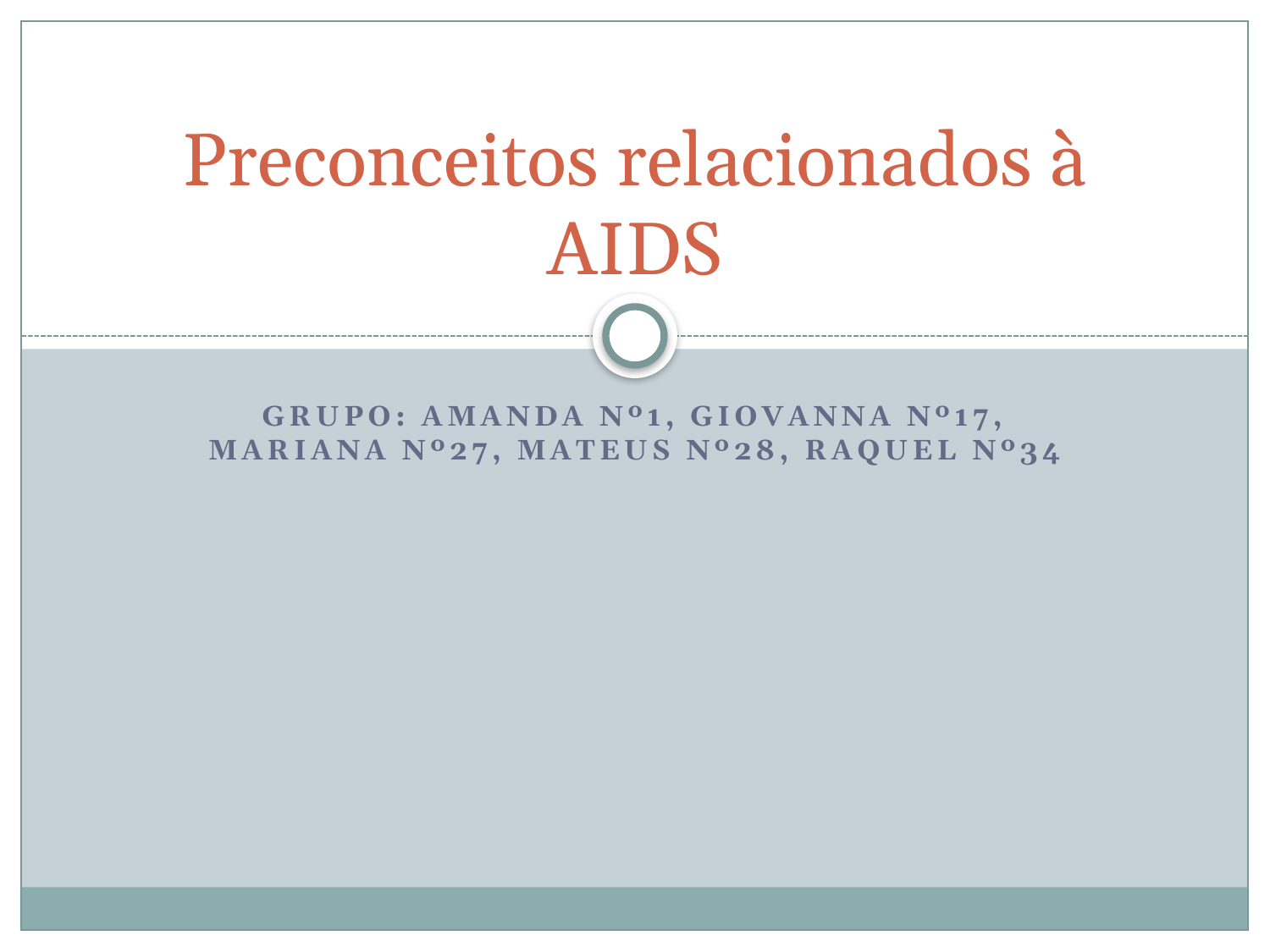

# Preconceitos relacionados à AIDS
Grupo: Amanda nº1, Giovanna nº17, mariana nº27, mateus nº28, raquel nº34